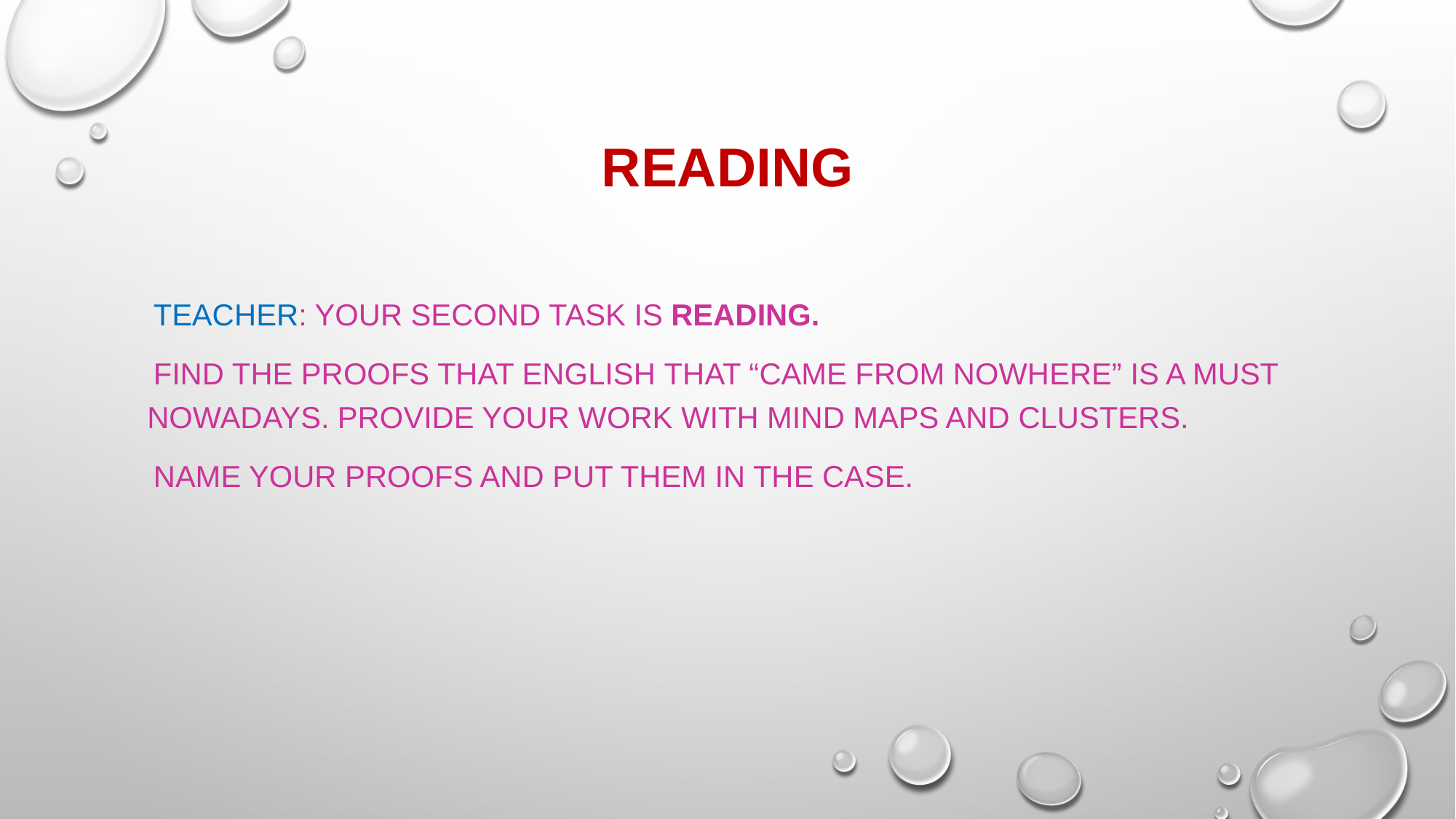

# Reading
    Teacher: Your second task is reading.
    Find the proofs that English that “came from nowhere” is a must nowadays. Provide your work with mind maps and clusters.
    Name your proofs and put them in the case.